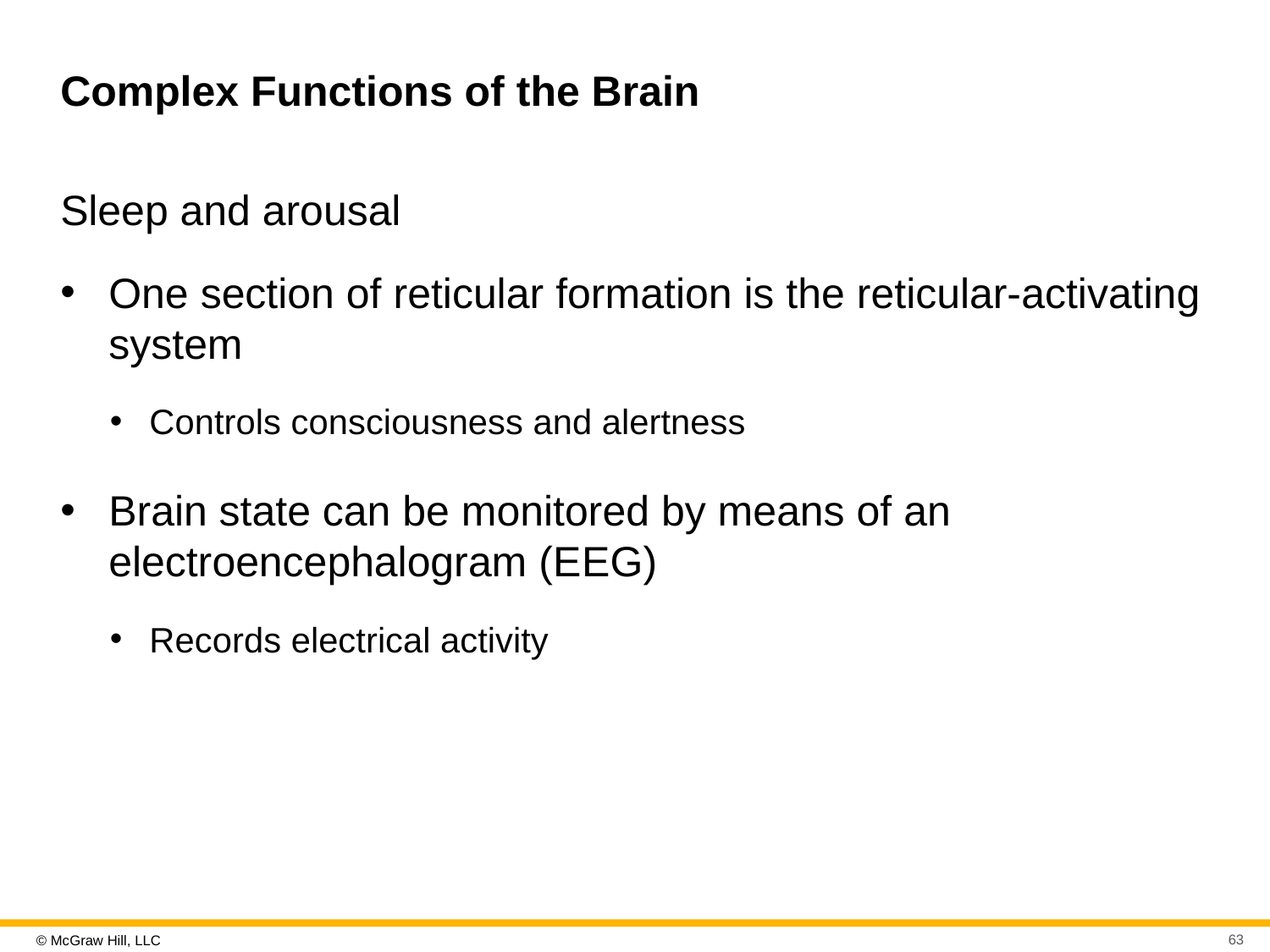

# Complex Functions of the Brain
Sleep and arousal
One section of reticular formation is the reticular-activating system
Controls consciousness and alertness
Brain state can be monitored by means of an electroencephalogram (E E G)
Records electrical activity
63